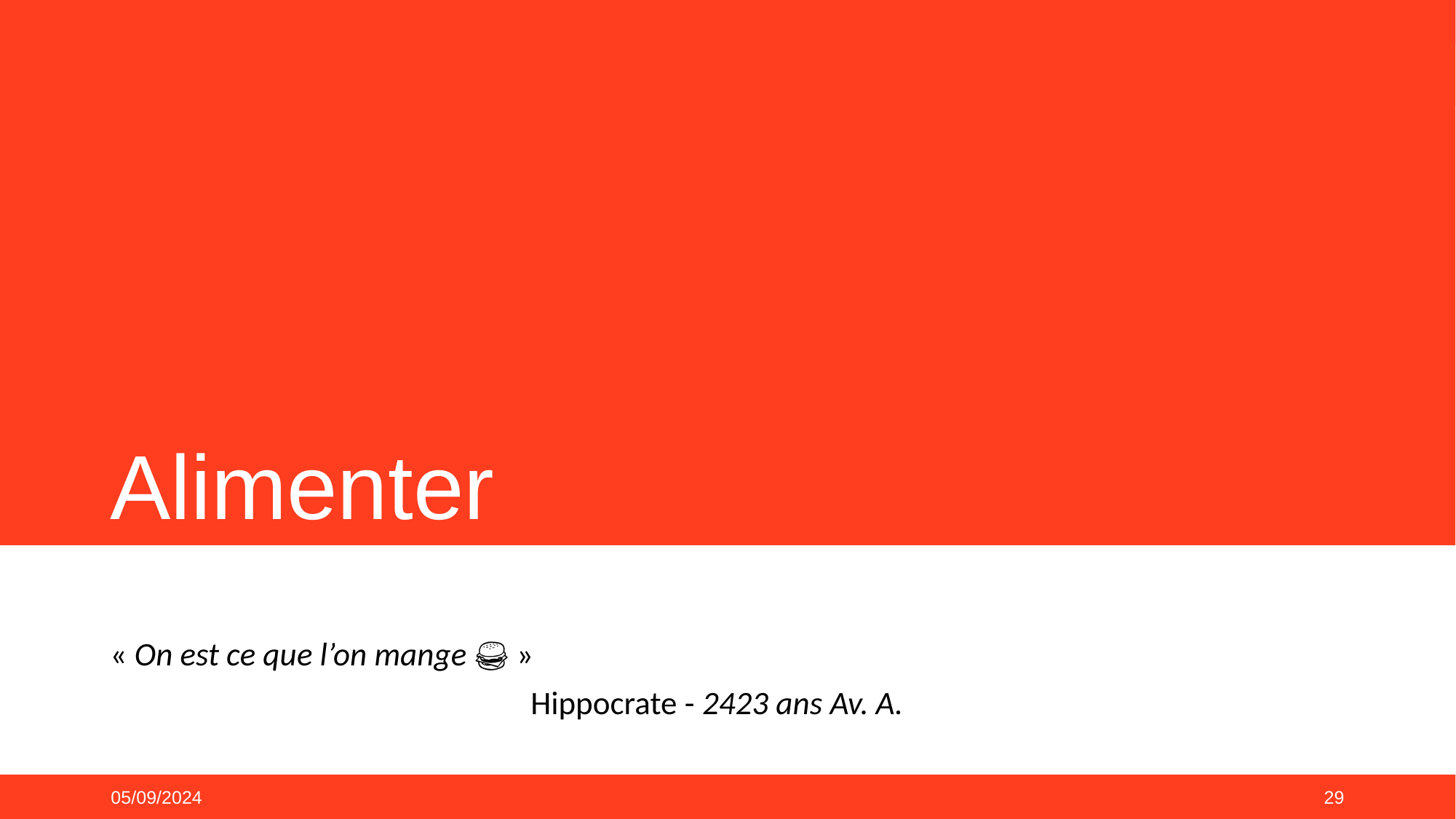

# Alimenter
« On est ce que l’on mange 🍔 »
Hippocrate - 2423 ans Av. A.
05/09/2024

29